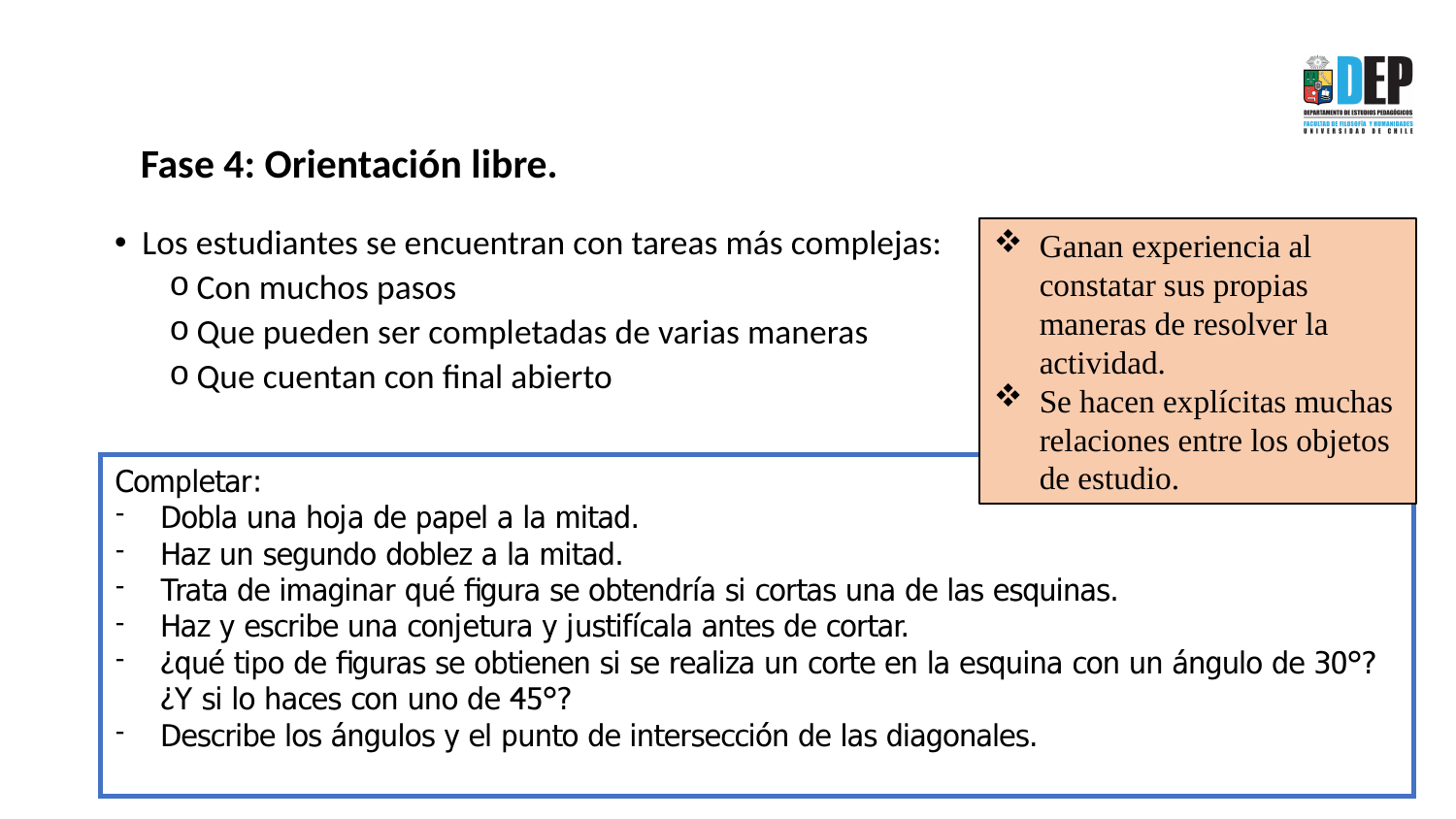

Fase 4: Orientación libre.
Los estudiantes se encuentran con tareas más complejas:
Con muchos pasos
Que pueden ser completadas de varias maneras
Que cuentan con final abierto
Ganan experiencia al constatar sus propias maneras de resolver la actividad.
Se hacen explícitas muchas relaciones entre los objetos de estudio.
Completar:
Dobla una hoja de papel a la mitad.
Haz un segundo doblez a la mitad.
Trata de imaginar qué figura se obtendría si cortas una de las esquinas.
Haz y escribe una conjetura y justifícala antes de cortar.
¿qué tipo de figuras se obtienen si se realiza un corte en la esquina con un ángulo de 30°? ¿Y si lo haces con uno de 45°?
Describe los ángulos y el punto de intersección de las diagonales.